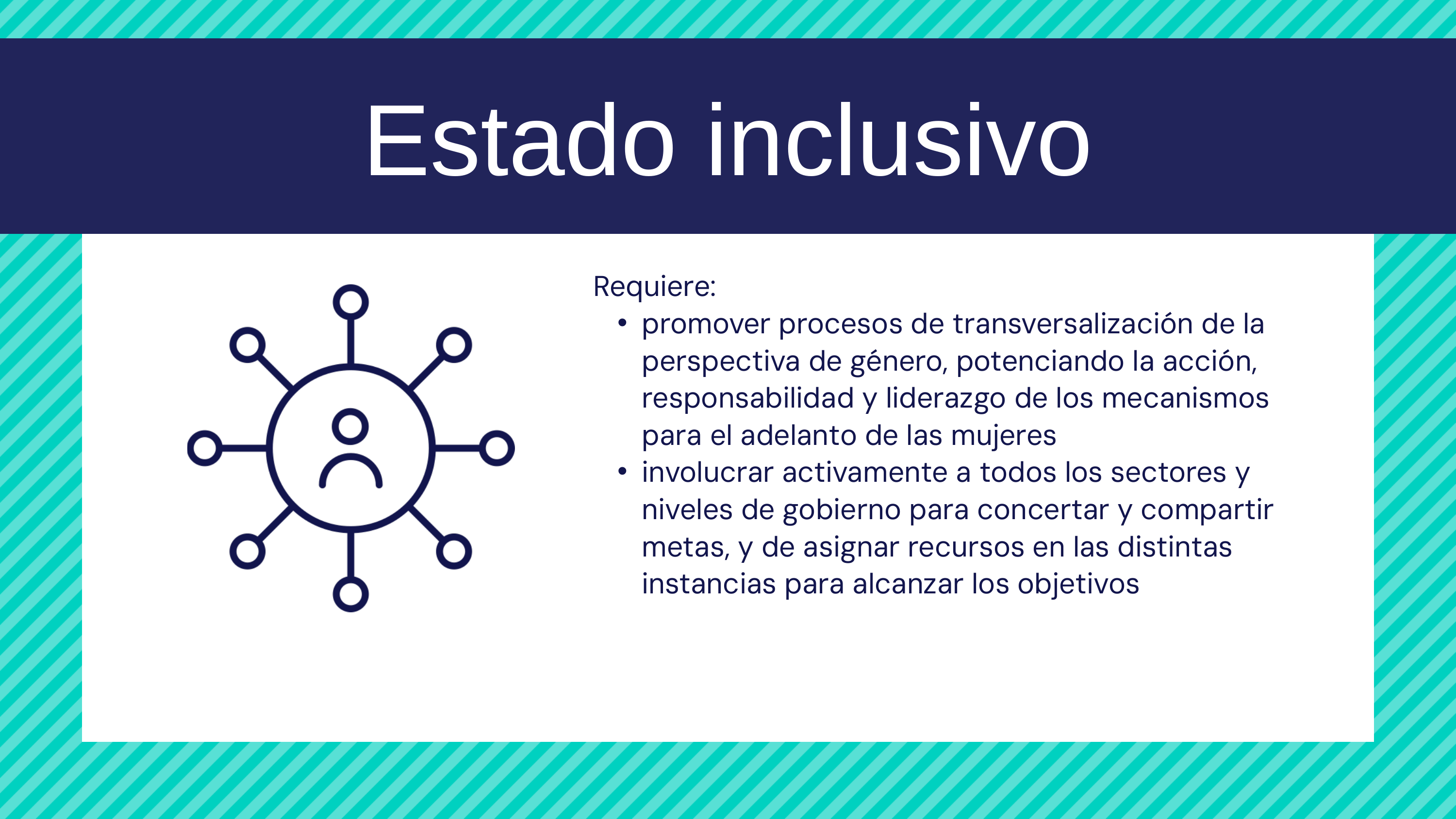

Estado inclusivo

Requiere:
promover procesos de transversalización de la perspectiva de género, potenciando la acción, responsabilidad y liderazgo de los mecanismos para el adelanto de las mujeres
involucrar activamente a todos los sectores y niveles de gobierno para concertar y compartir metas, y de asignar recursos en las distintas instancias para alcanzar los objetivos